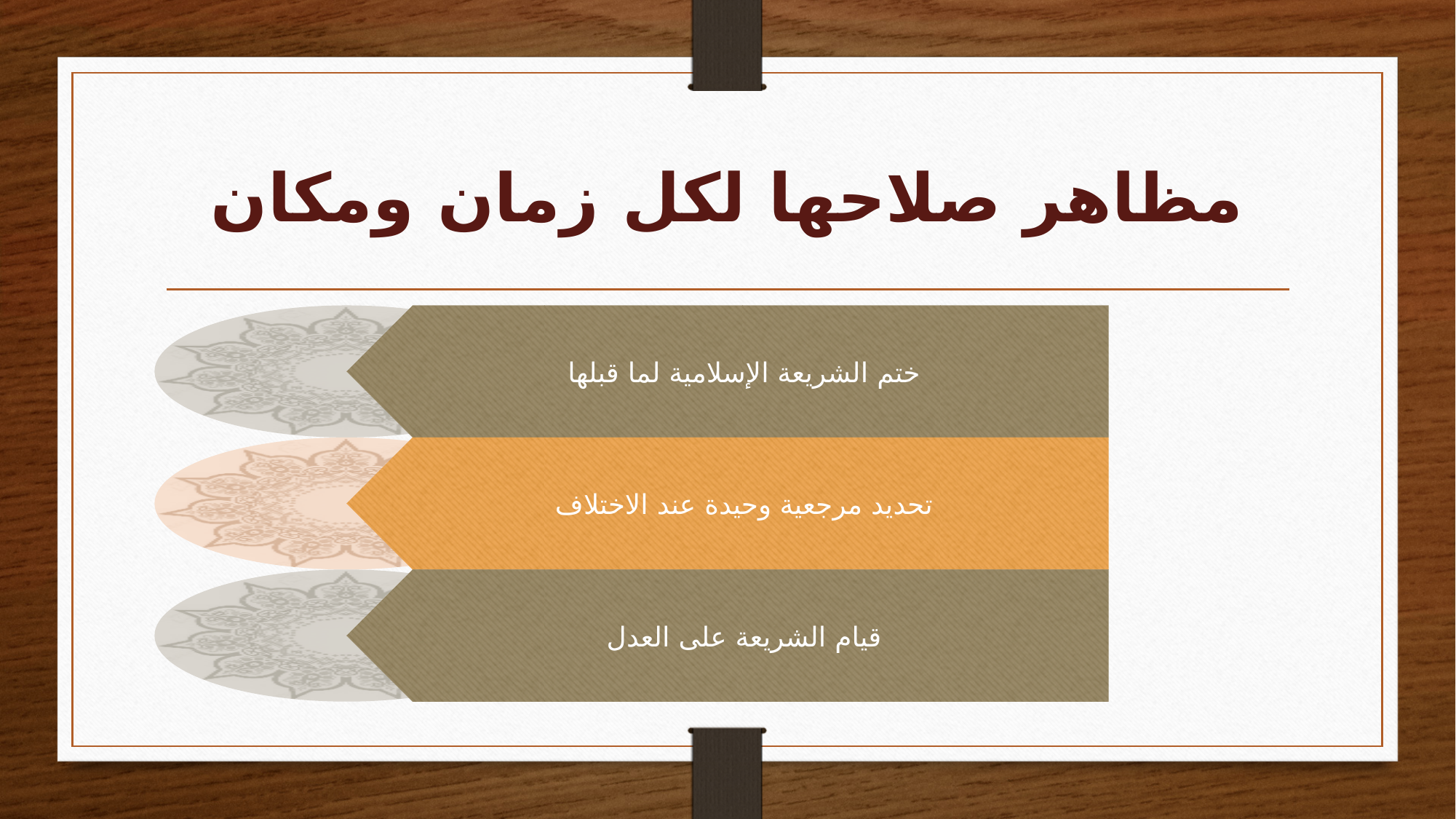

# مظاهر صلاحها لكل زمان ومكان
قيام الشريعة على العدل